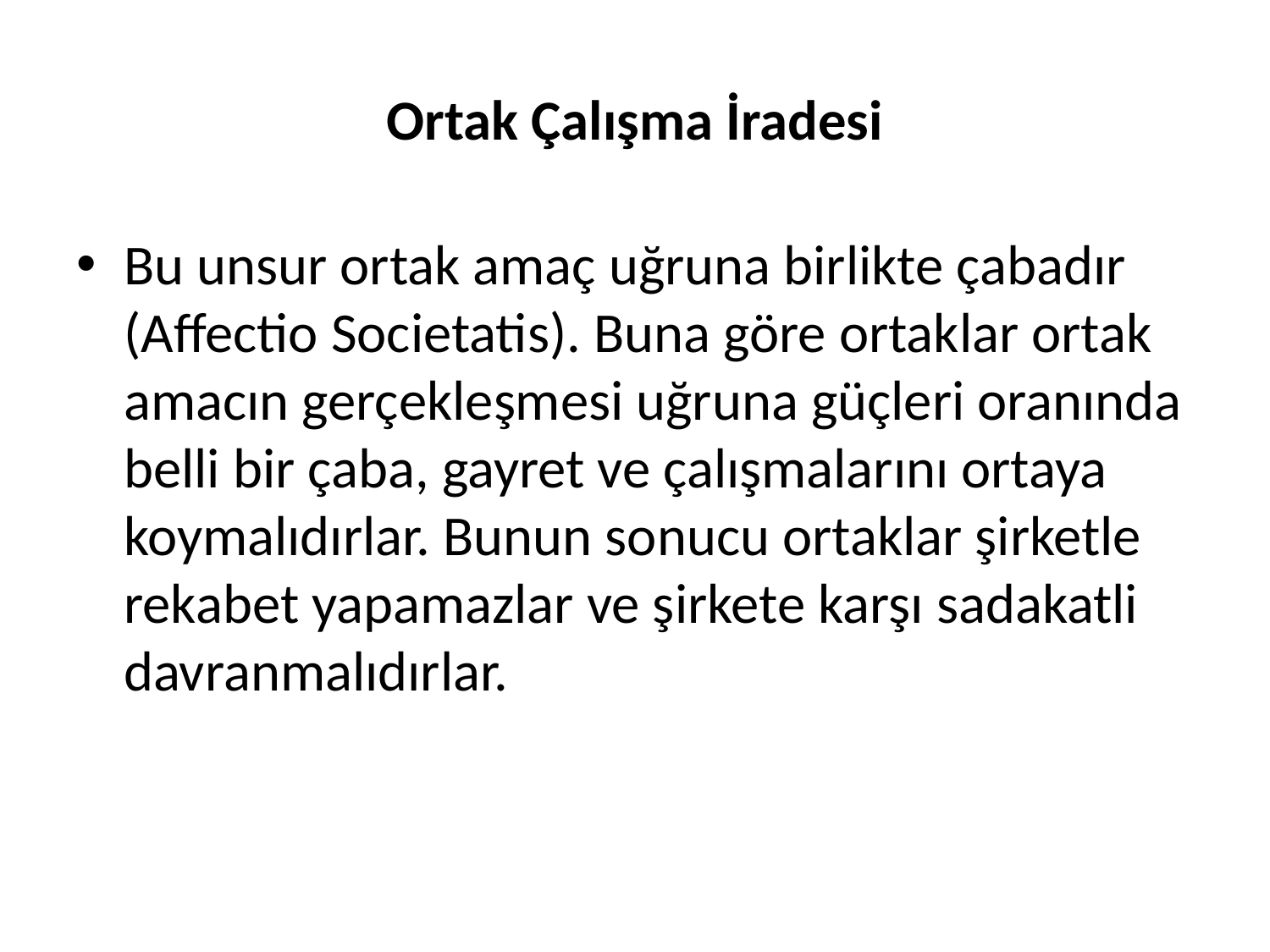

# Ortak Çalışma İradesi
Bu unsur ortak amaç uğruna birlikte çabadır (Affectio Societatis). Buna göre ortaklar ortak amacın gerçekleşmesi uğruna güçleri oranında belli bir çaba, gayret ve çalışmalarını ortaya koymalıdırlar. Bunun sonucu ortaklar şirketle rekabet yapamazlar ve şirkete karşı sadakatli davranmalıdırlar.